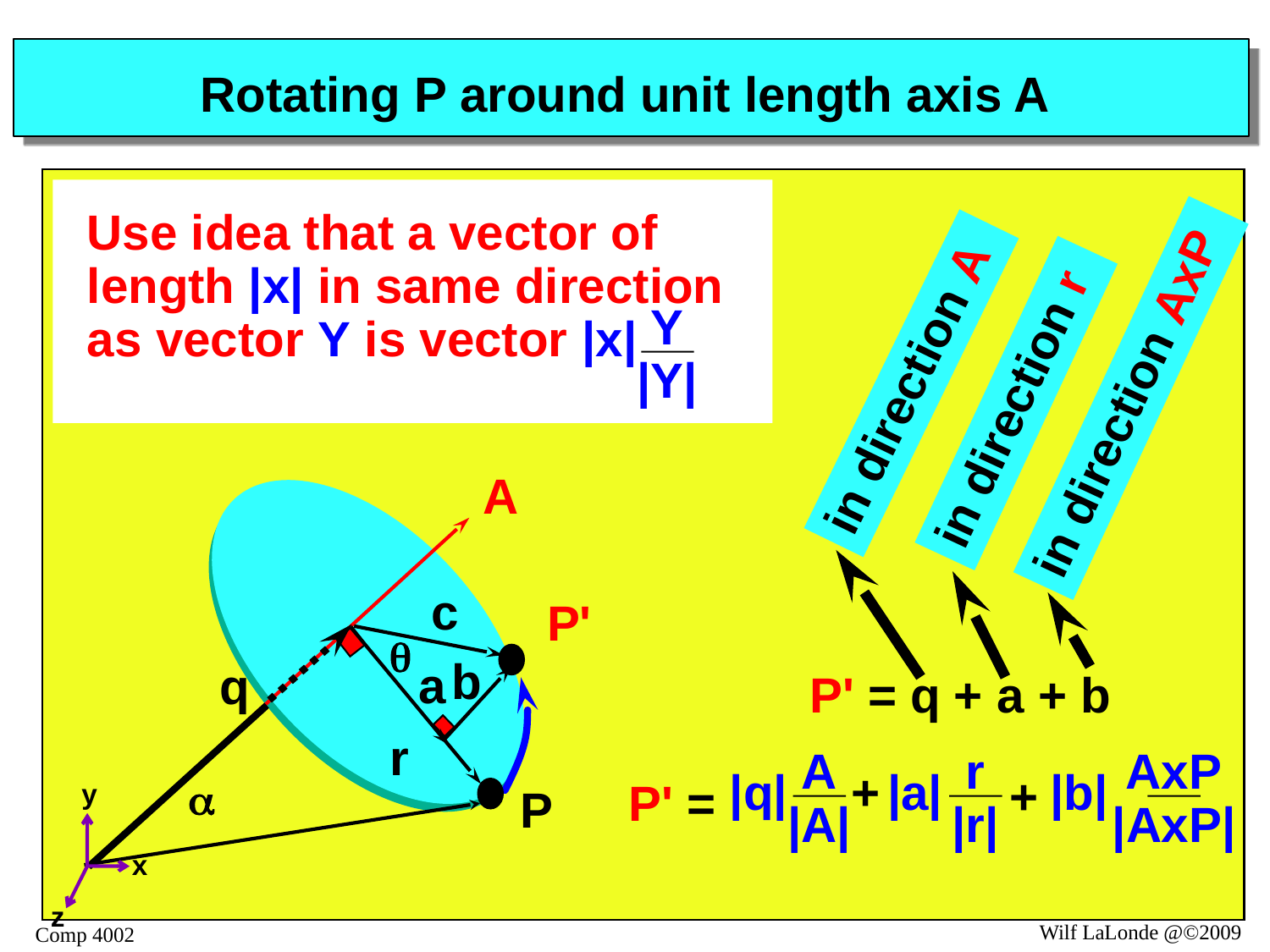

# Rotating P around unit length axis A

Use idea that a vector of
length |x| in same direction
as vector Y is vector |x|
Y
|Y|

in direction A
in direction AxP
in direction r

A

c
P'

θ

b
a
q

r

α

P

 P' = q + a + b
A
|A|
|q|

r
|r|
|a|

AxP
|AxP|
|b|

+
+
 P' =
y
x
z